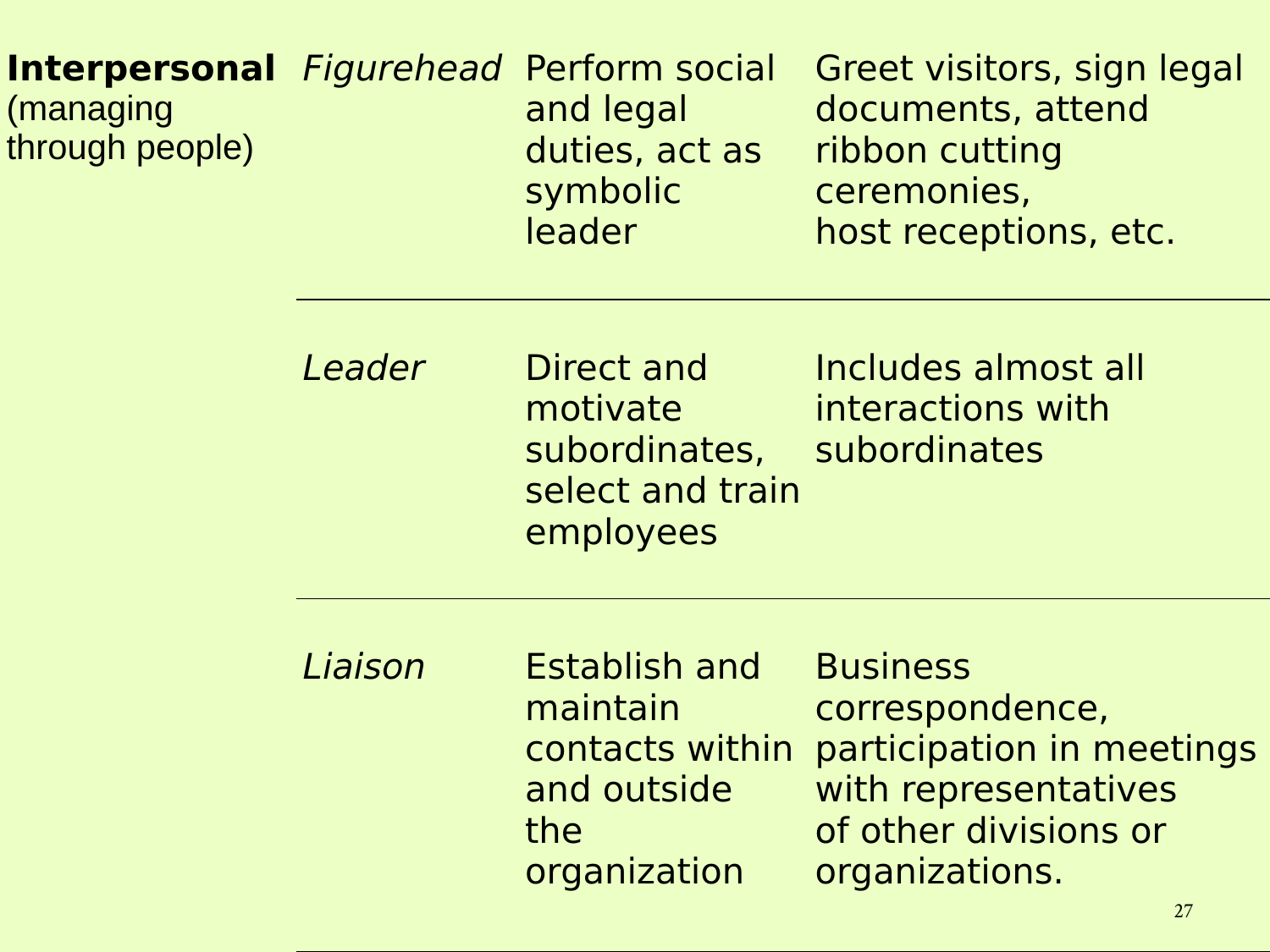

| Interpersonal (managing through people) | Figurehead | Perform social and legal duties, act as symbolic leader | Greet visitors, sign legal documents, attend ribbon cutting ceremonies, host receptions, etc. |
| --- | --- | --- | --- |
|  | Leader | Direct and motivate subordinates, select and train employees | Includes almost all interactions with subordinates |
|  | Liaison | Establish and maintain contacts within and outside the organization | Business correspondence, participation in meetings with representatives of other divisions or organizations. |
#
27